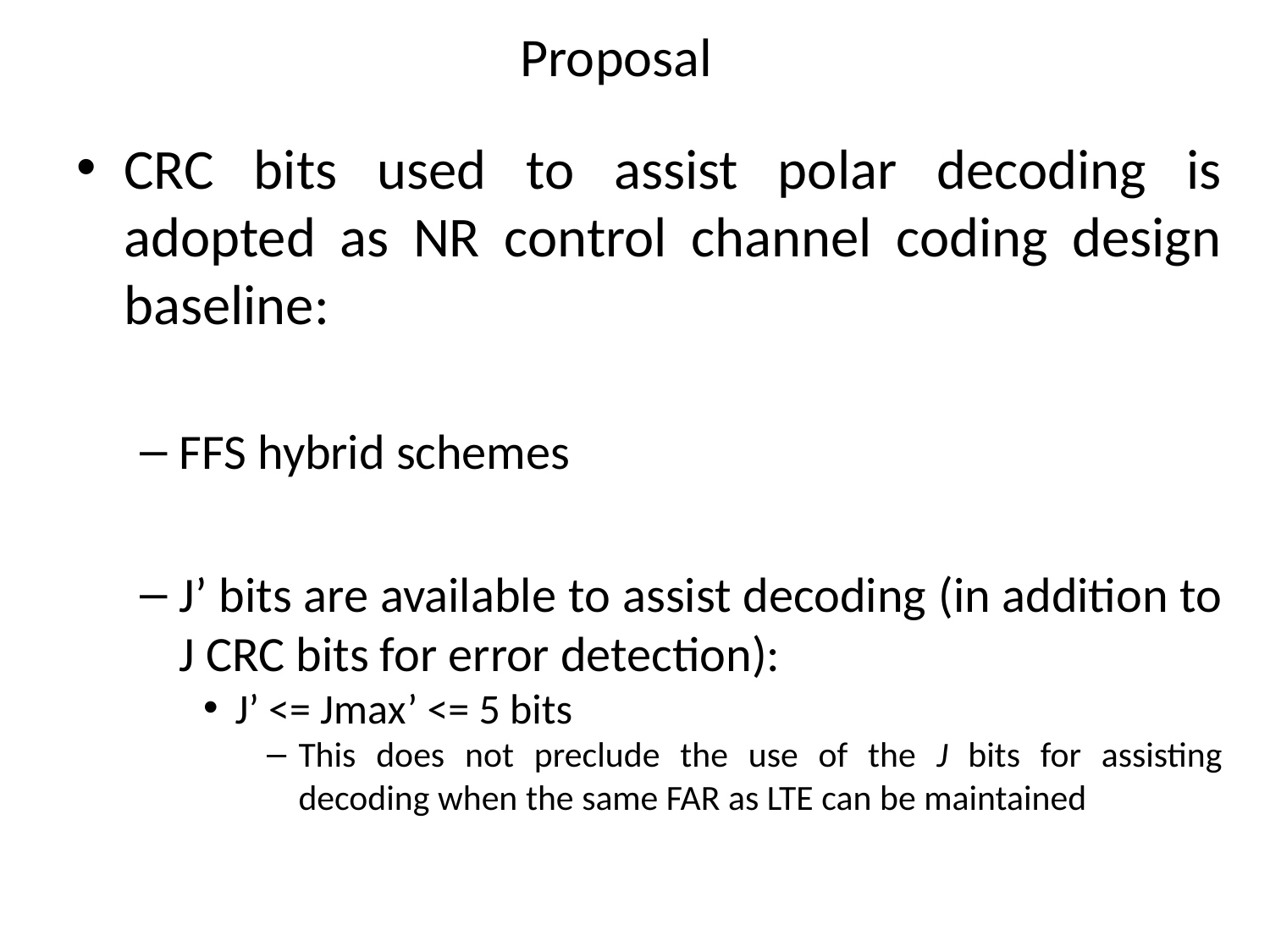

# Proposal
CRC bits used to assist polar decoding is adopted as NR control channel coding design baseline:

FFS hybrid schemes

J’ bits are available to assist decoding (in addition to J CRC bits for error detection):
J’ <= Jmax’ <= 5 bits
This does not preclude the use of the J bits for assisting decoding when the same FAR as LTE can be maintained